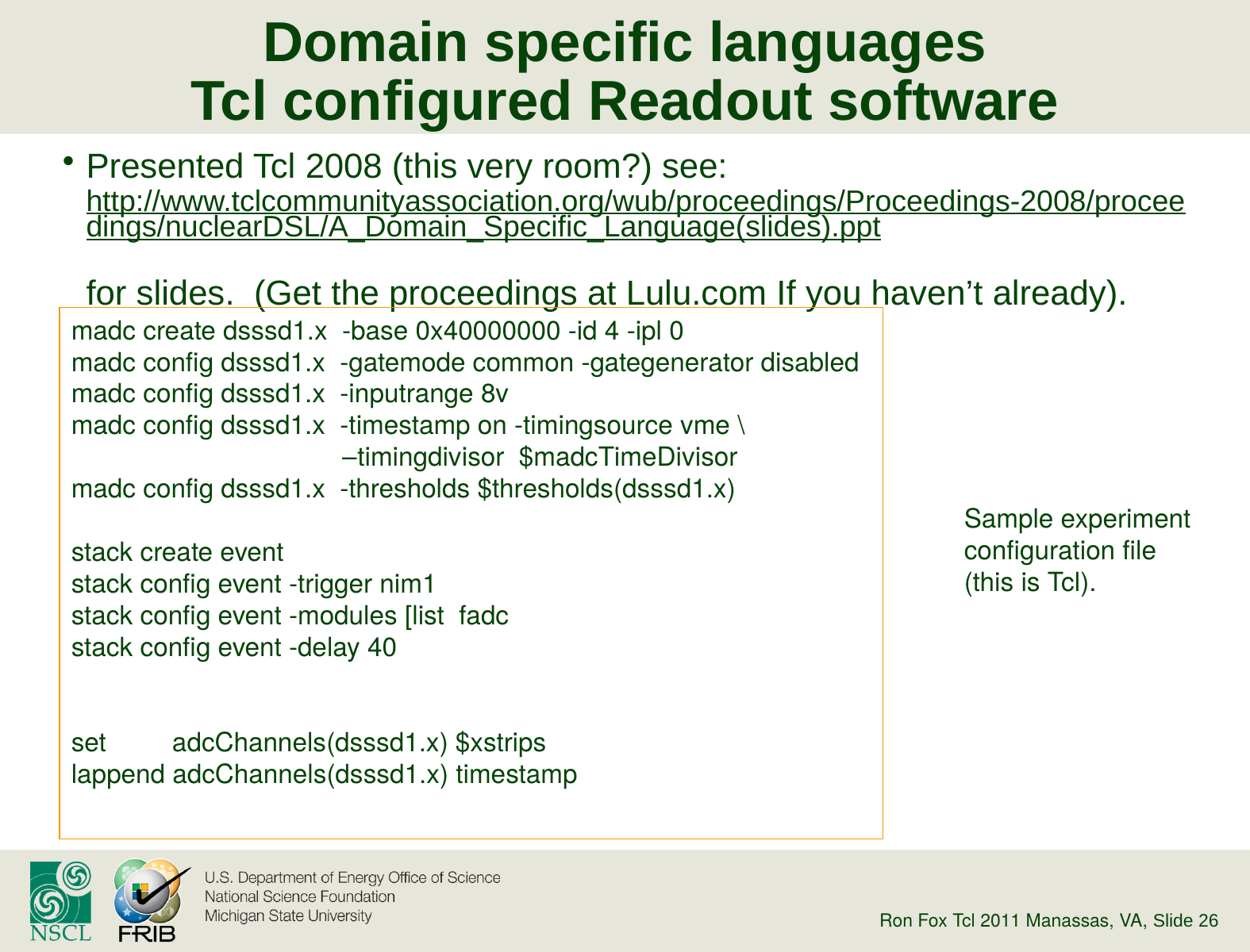

# Domain specific languages Tcl configured Readout software
Presented Tcl 2008 (this very room?) see: http://www.tclcommunityassociation.org/wub/proceedings/Proceedings-2008/proceedings/nuclearDSL/A_Domain_Specific_Language(slides).ppt
for slides.  (Get the proceedings at Lulu.com If you haven’t already).

madc create dsssd1.x  -base 0x40000000 -id 4 -ipl 0
madc config dsssd1.x  -gatemode common -gategenerator disabled
madc config dsssd1.x  -inputrange 8v
madc config dsssd1.x  -timestamp on -timingsource vme \
                                     –timingdivisor  $madcTimeDivisor
madc config dsssd1.x  -thresholds $thresholds(dsssd1.x)

stack create event
stack config event -trigger nim1
stack config event -modules [list  fadc
stack config event -delay 40

set         adcChannels(dsssd1.x) $xstrips
lappend adcChannels(dsssd1.x) timestamp

Sample experiment
configuration file (this is Tcl).